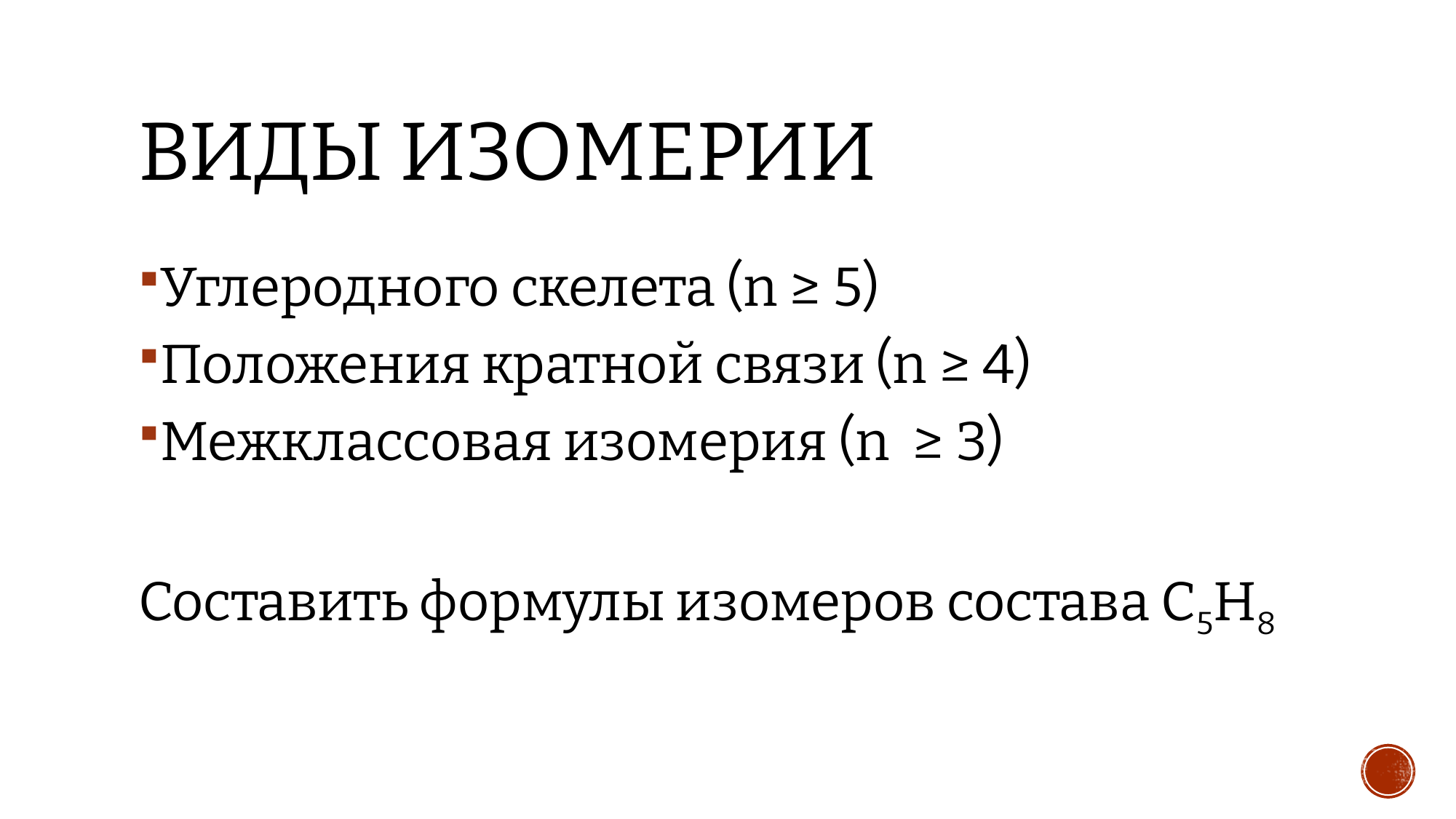

# Виды изомерии
Углеродного скелета (n ≥ 5)
Положения кратной связи (n ≥ 4)
Межклассовая изомерия (n  ≥ 3)

Составить формулы изомеров состава С5Н8